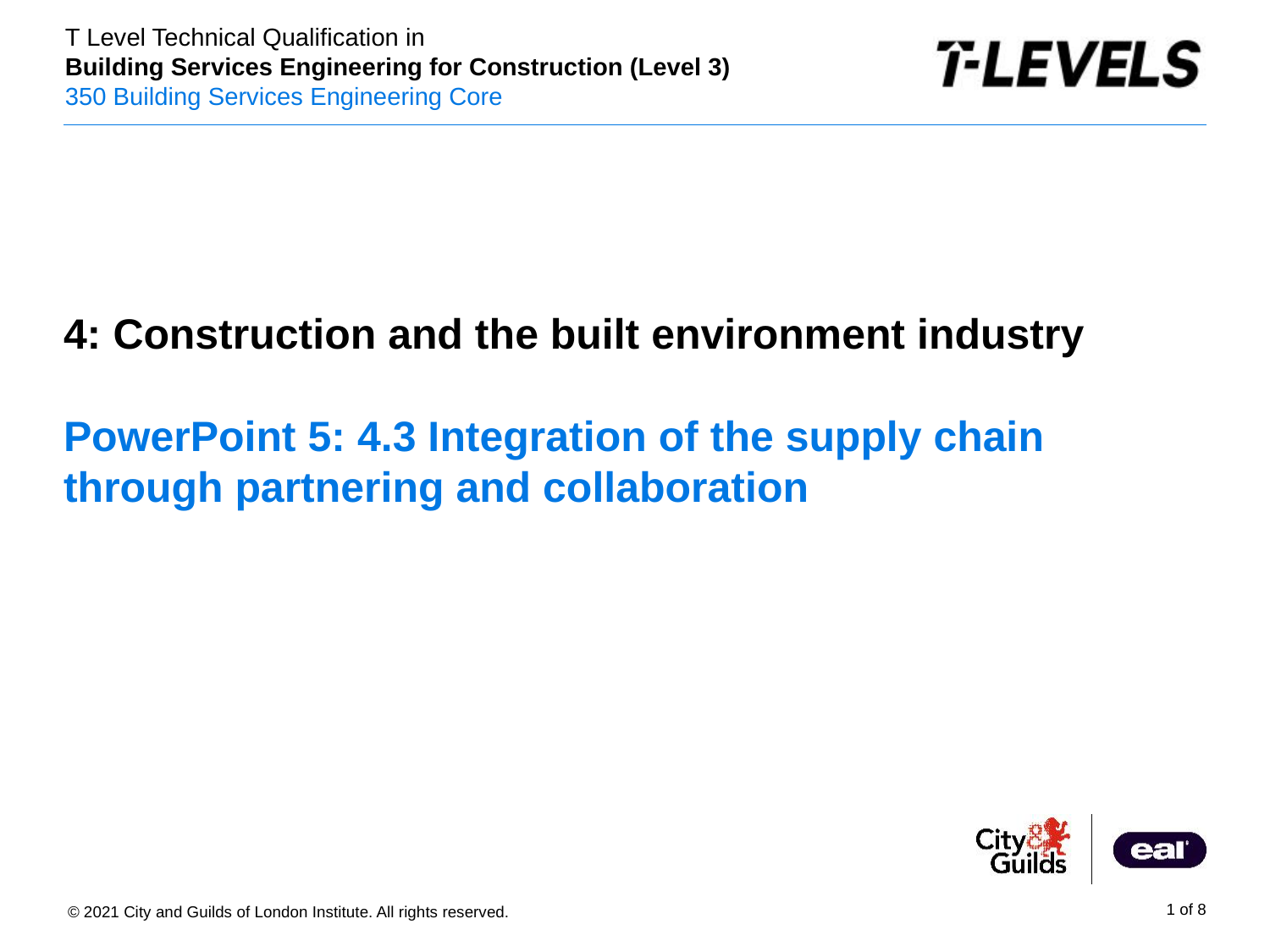

4: Construction and the built environment industry
# PowerPoint 5: 4.3 Integration of the supply chain through partnering and collaboration